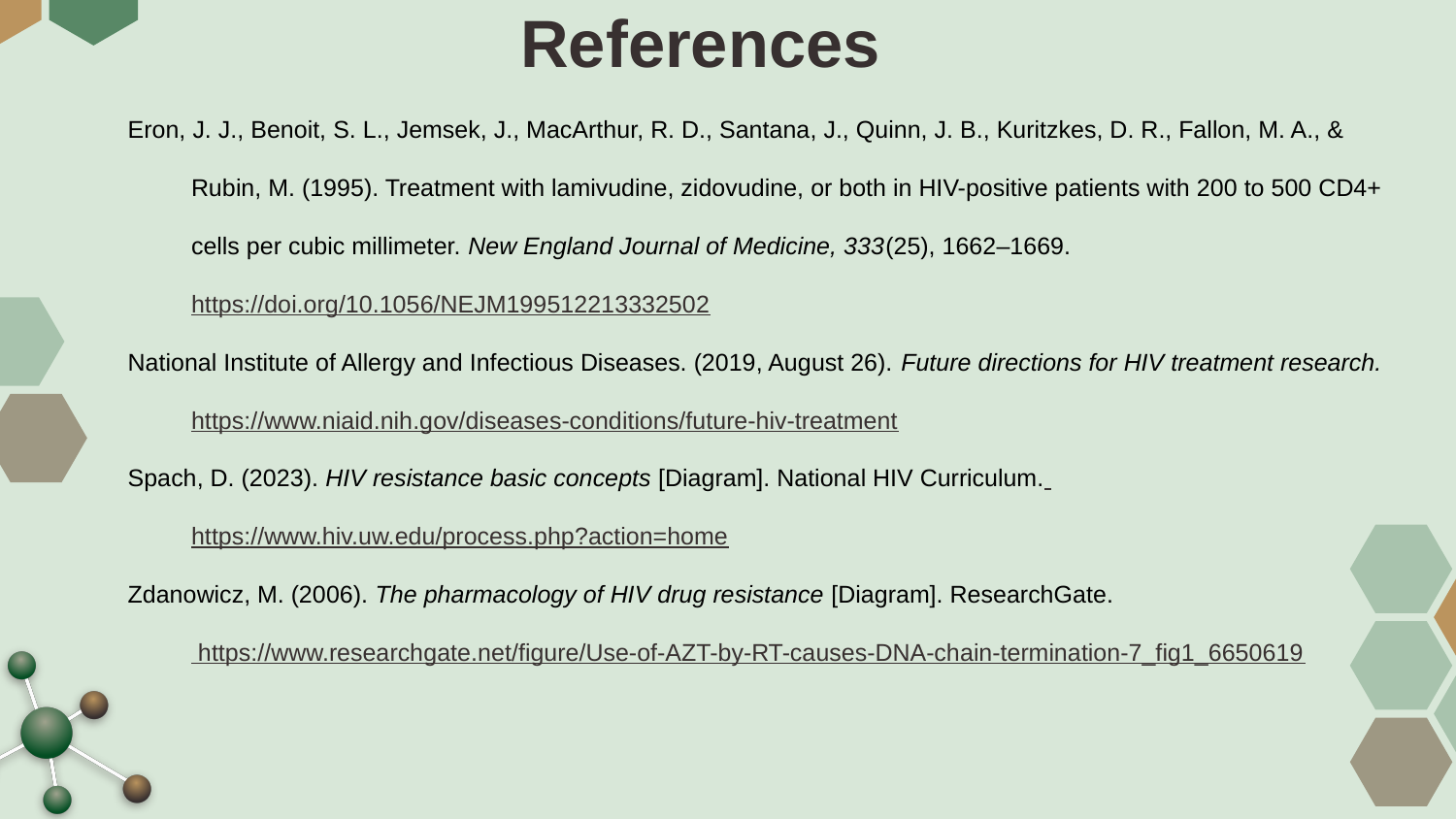

# References
Eron, J. J., Benoit, S. L., Jemsek, J., MacArthur, R. D., Santana, J., Quinn, J. B., Kuritzkes, D. R., Fallon, M. A., & Rubin, M. (1995). Treatment with lamivudine, zidovudine, or both in HIV-positive patients with 200 to 500 CD4+ cells per cubic millimeter. New England Journal of Medicine, 333(25), 1662–1669. https://doi.org/10.1056/NEJM199512213332502
National Institute of Allergy and Infectious Diseases. (2019, August 26). Future directions for HIV treatment research. https://www.niaid.nih.gov/diseases-conditions/future-hiv-treatment
Spach, D. (2023). HIV resistance basic concepts [Diagram]. National HIV Curriculum. https://www.hiv.uw.edu/process.php?action=home
Zdanowicz, M. (2006). The pharmacology of HIV drug resistance [Diagram]. ResearchGate. https://www.researchgate.net/figure/Use-of-AZT-by-RT-causes-DNA-chain-termination-7_fig1_6650619